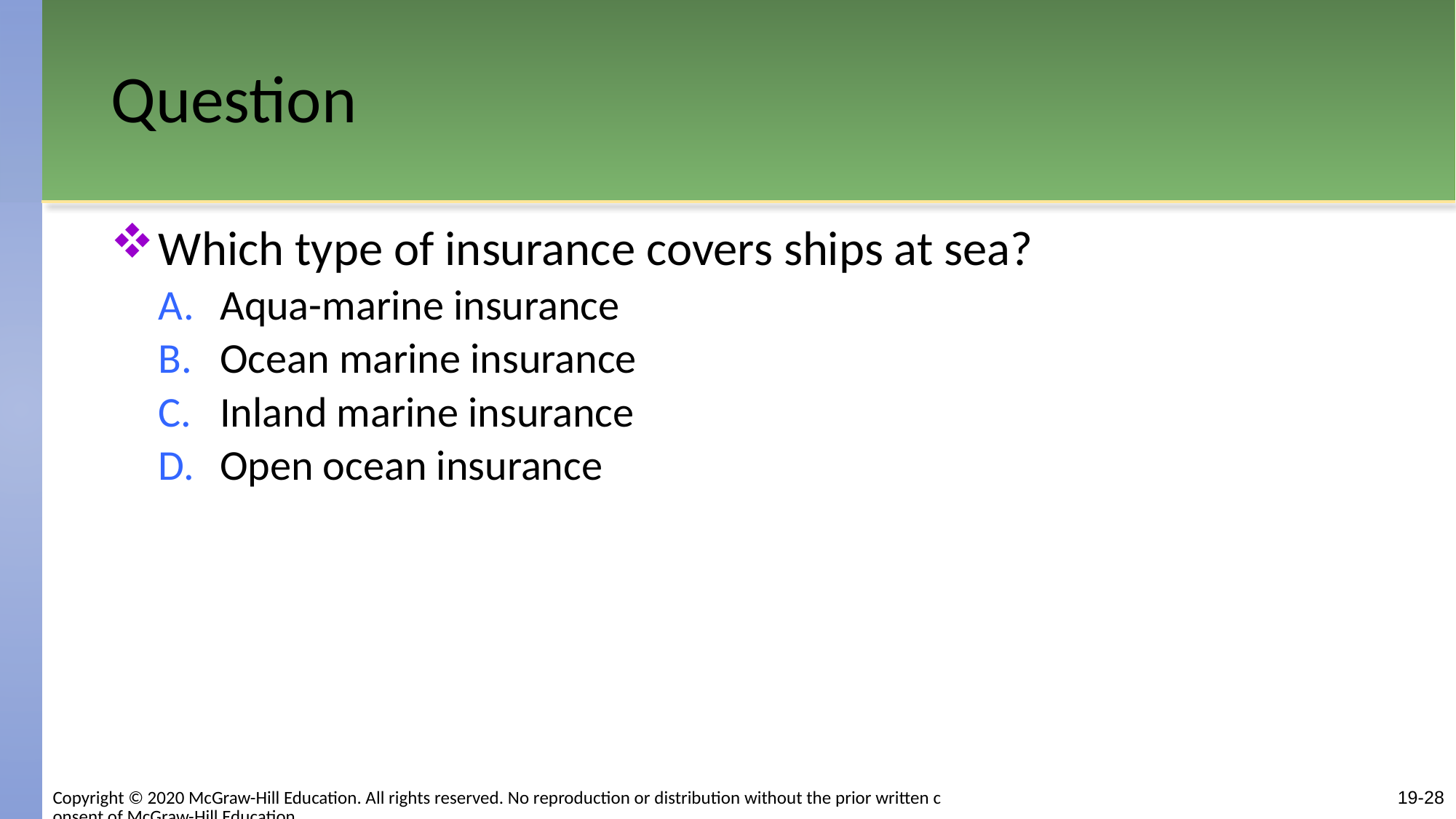

# Question
Which type of insurance covers ships at sea?
Aqua-marine insurance
Ocean marine insurance
Inland marine insurance
Open ocean insurance
Copyright © 2020 McGraw-Hill Education. All rights reserved. No reproduction or distribution without the prior written consent of McGraw-Hill Education.
19-28